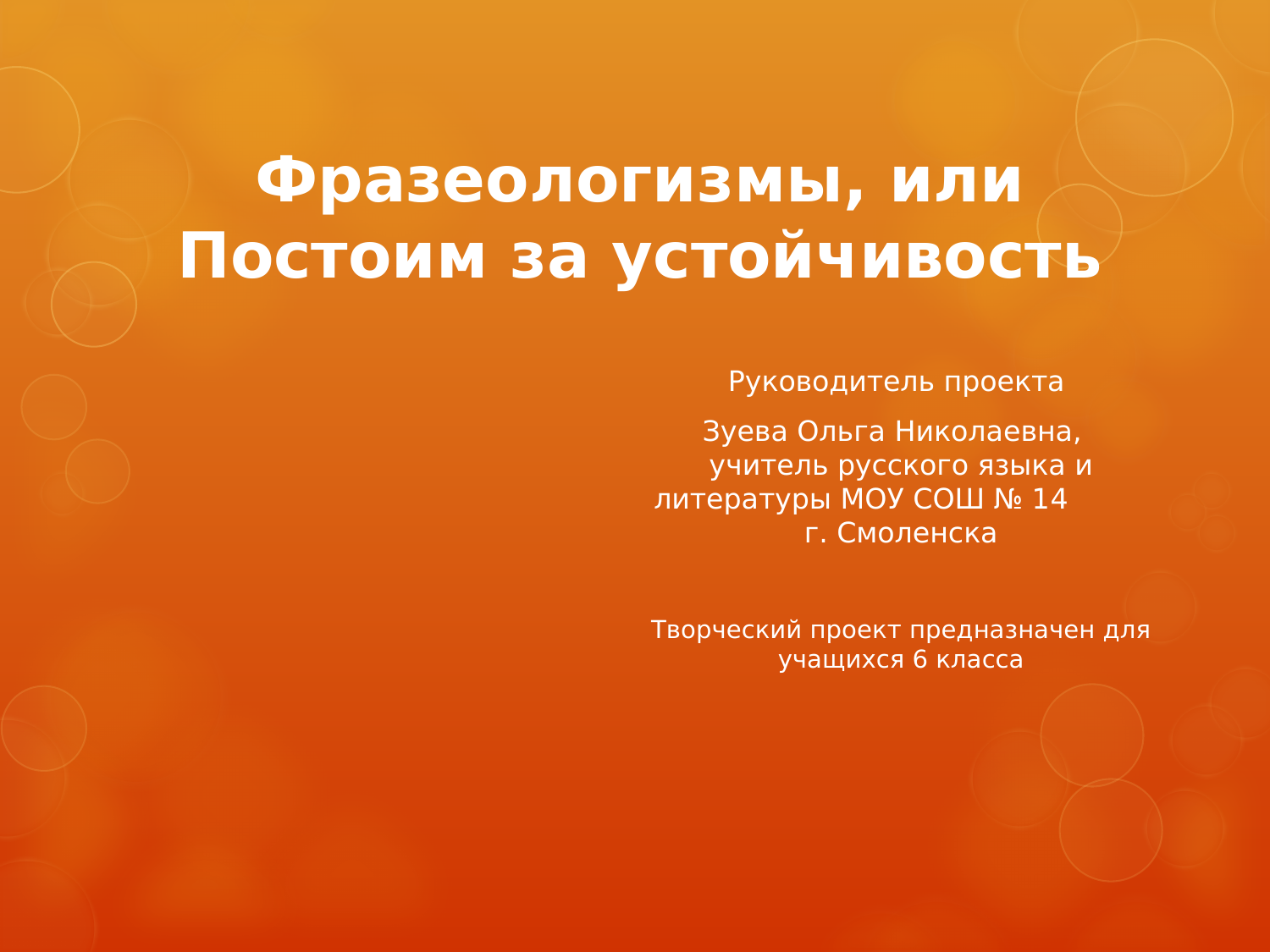

# Фразеологизмы, или Постоим за устойчивость

Руководитель проекта
Зуева Ольга Николаевна,   учитель русского языка и литературы МОУ СОШ № 14          г. Смоленска

Творческий проект предназначен для учащихся 6 класса